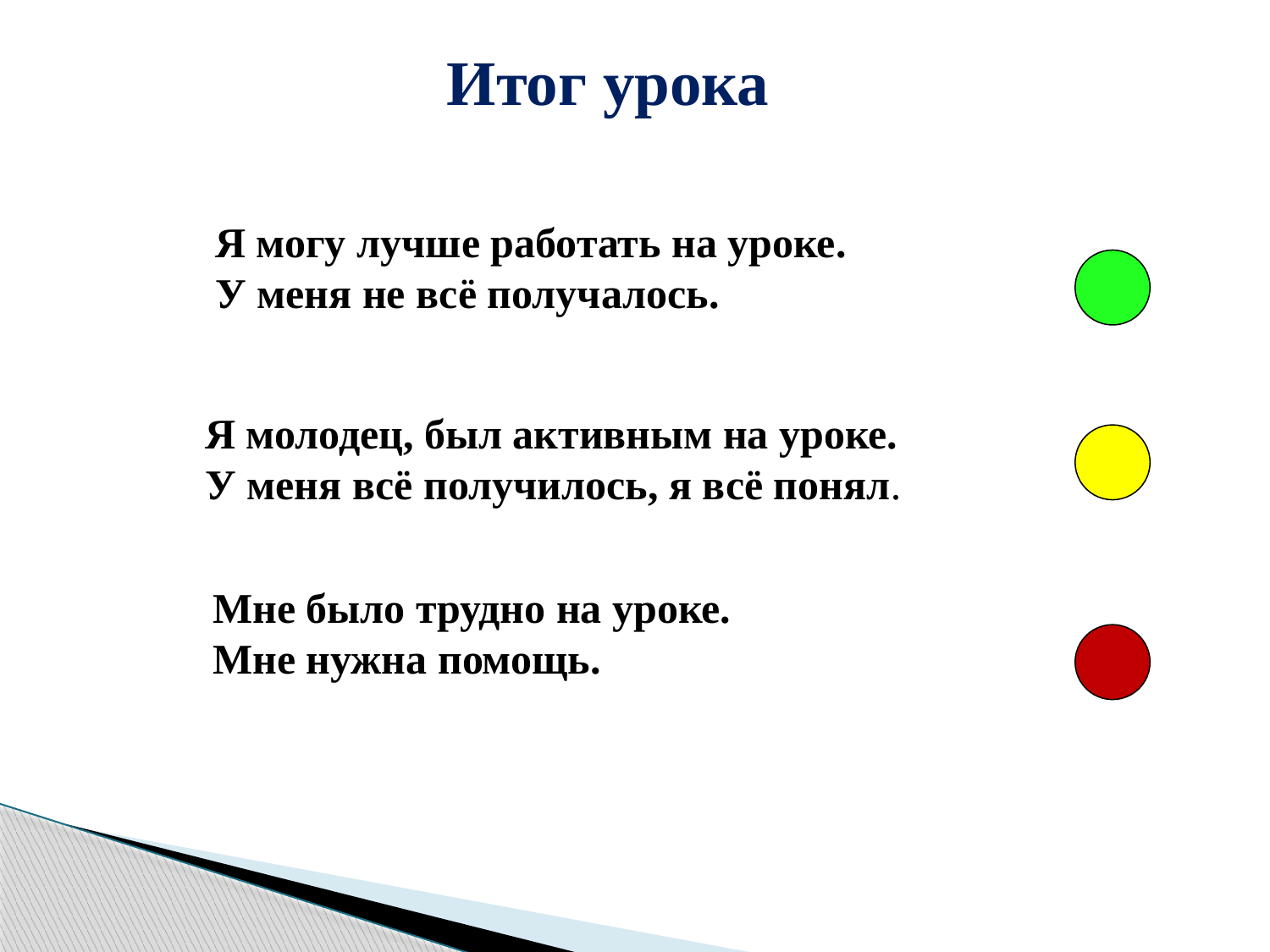

Итог урока
Я могу лучше работать на уроке.
У меня не всё получалось.

Я молодец, был активным на уроке.
У меня всё получилось, я всё понял.

Мне было трудно на уроке.
Мне нужна помощь.